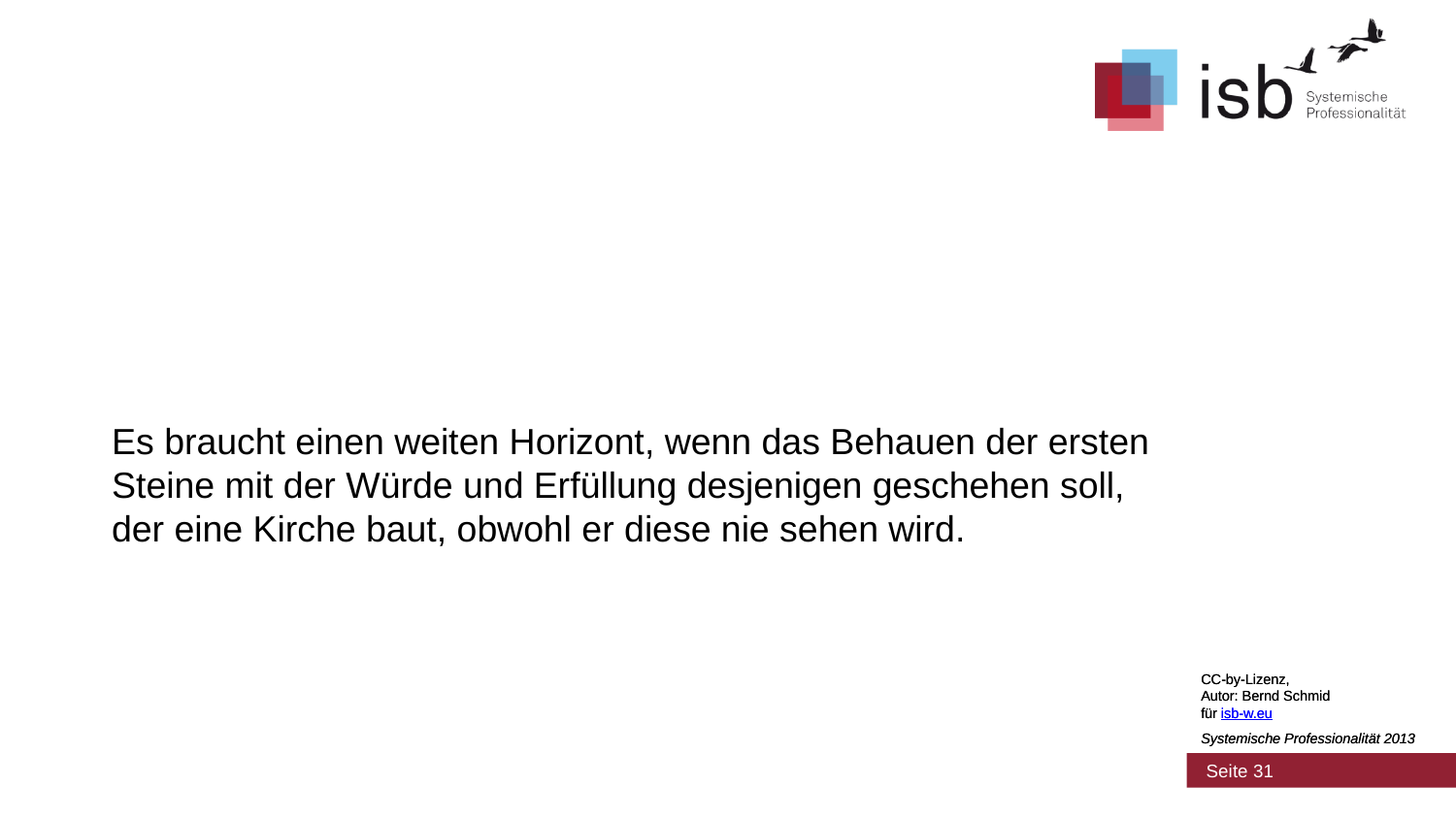

#
Es braucht einen weiten Horizont, wenn das Behauen der ersten Steine mit der Würde und Erfüllung desjenigen geschehen soll, der eine Kirche baut, obwohl er diese nie sehen wird.

CC-by-Lizenz,
Autor: Bernd Schmid
für isb-w.eu
Systemische Professionalität 2013
 Seite 31